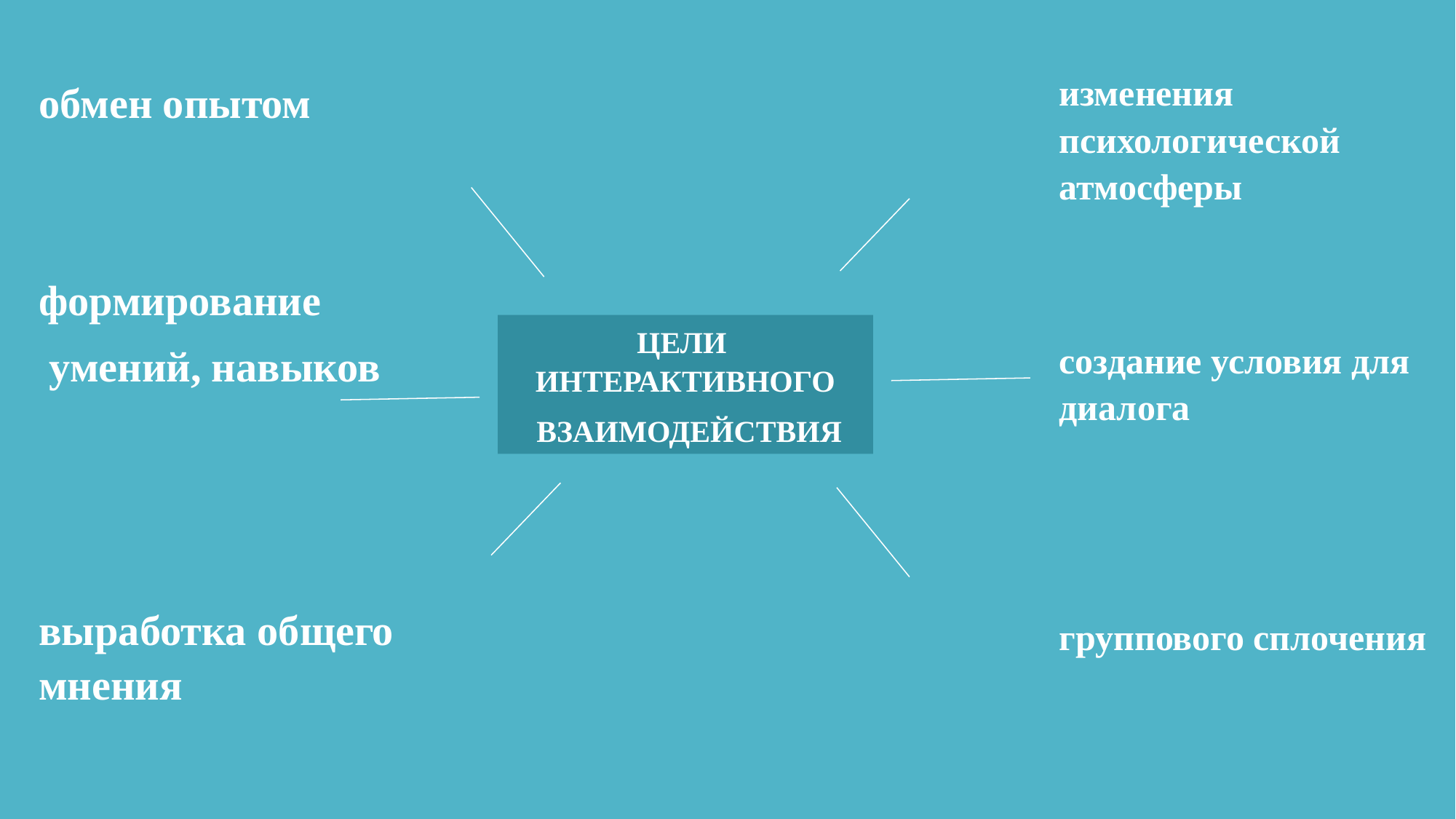

изменения психологической атмосферы

создание условия для диалога

группового сплочения
обмен опытом

формирование
 умений, навыков

выработка общего мнения
ЦЕЛИ  ИНТЕРАКТИВНОГО
 ВЗАИМОДЕЙСТВИЯ